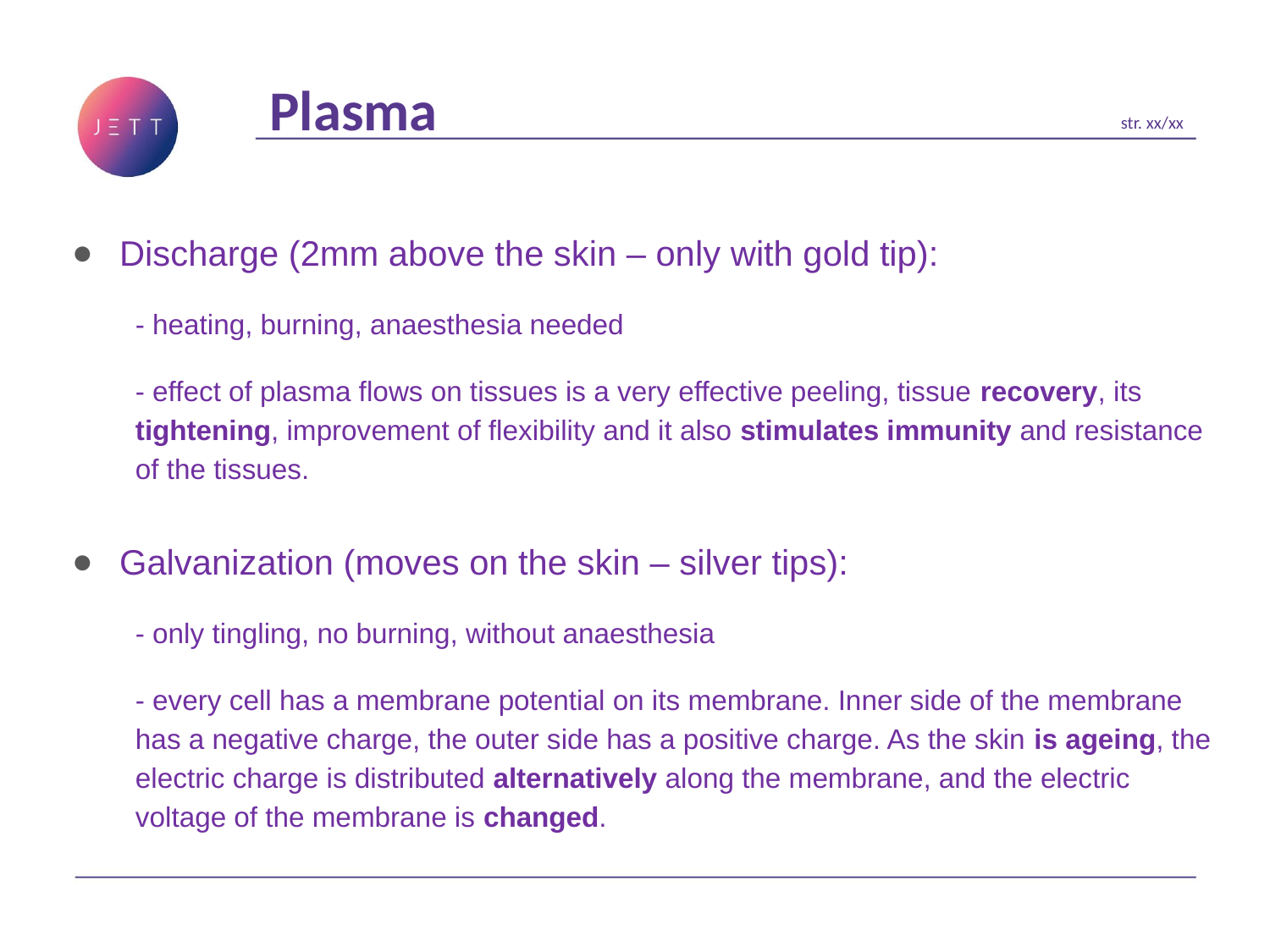

Plasma
str. xx/xx
Discharge (2mm above the skin – only with gold tip):
- heating, burning, anaesthesia needed
- effect of plasma flows on tissues is a very effective peeling, tissue recovery, its tightening, improvement of flexibility and it also stimulates immunity and resistance of the tissues.

Galvanization (moves on the skin – silver tips):
- only tingling, no burning, without anaesthesia
- every cell has a membrane potential on its membrane. Inner side of the membrane has a negative charge, the outer side has a positive charge. As the skin is ageing, the electric charge is distributed alternatively along the membrane, and the electric voltage of the membrane is changed.